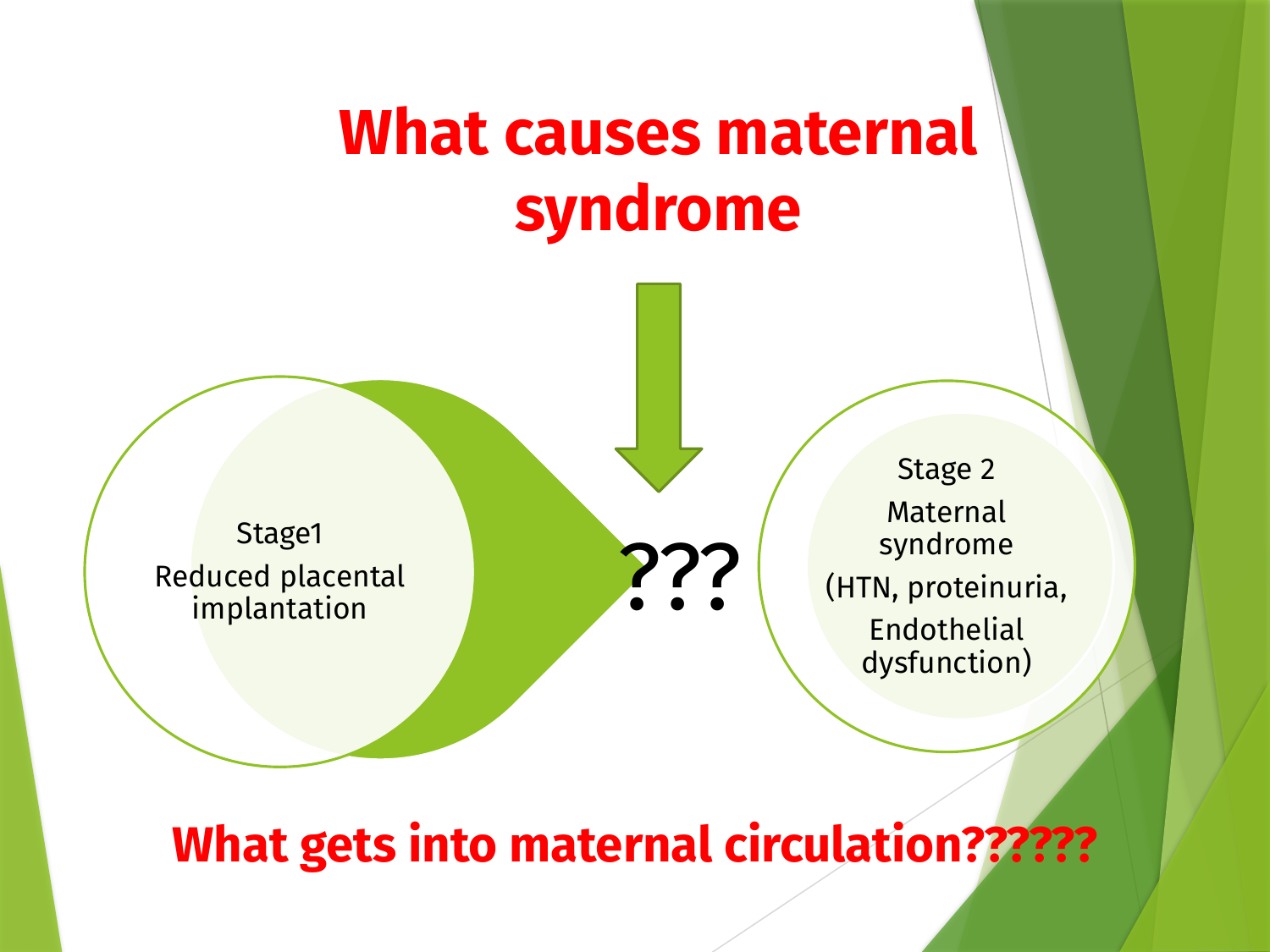

# What causes maternal syndrome

Stage 2
Maternal syndrome
(HTN, proteinuria,
Endothelial dysfunction)
Stage1
Reduced placental implantation
???
   What gets into maternal circulation??????